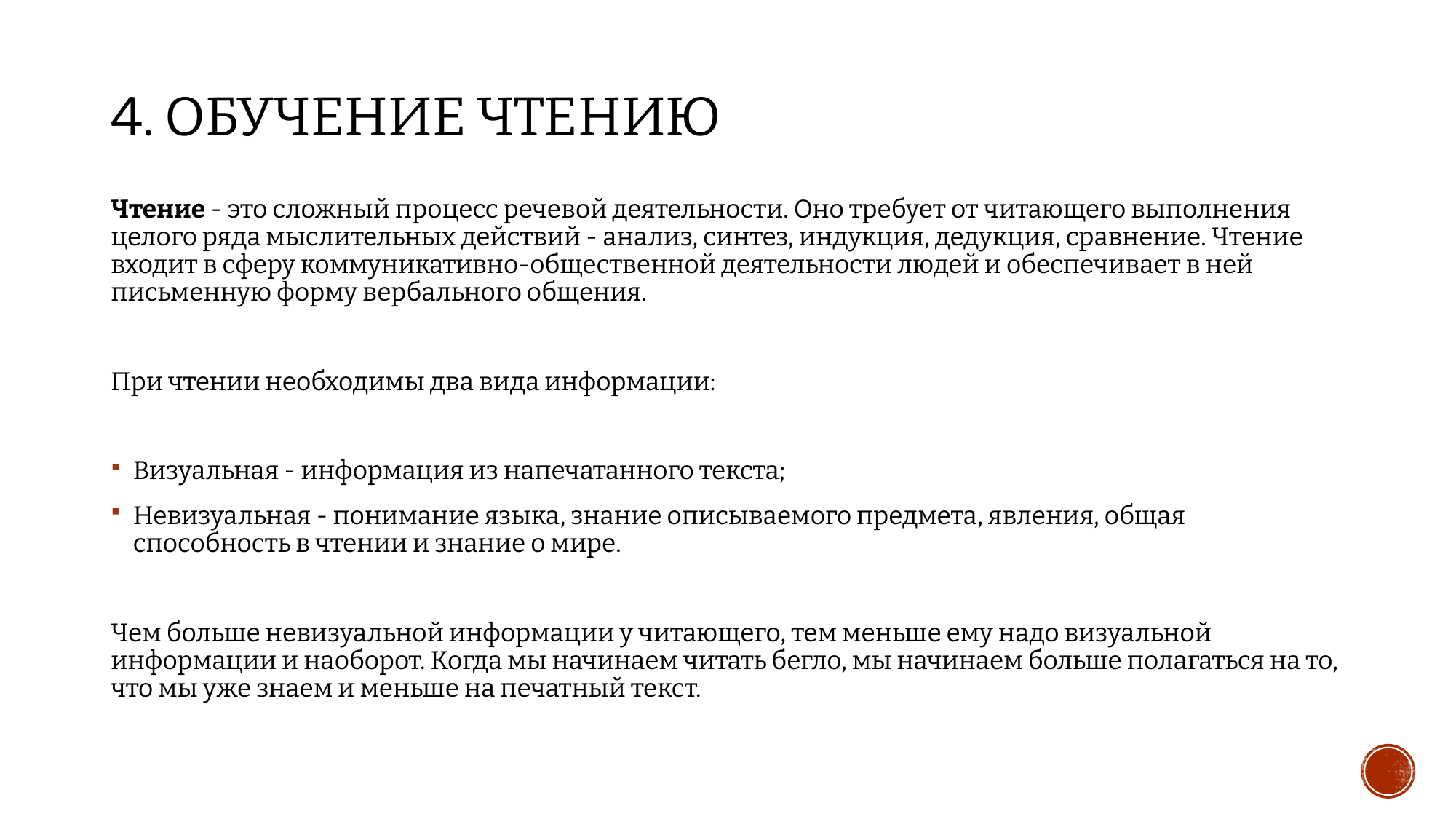

# 4. Обучение чтению
Чтение - это сложный процесс речевой деятельности. Оно требует от читающего выполнения целого ряда мыслительных действий - анализ, синтез, индукция, дедукция, сравнение. Чтение входит в сферу коммуникативно-общественной деятельности людей и обеспечивает в ней письменную форму вербального общения.

При чтении необходимы два вида информации:

Визуальная - информация из напечатанного текста;
Невизуальная - понимание языка, знание описываемого предмета, явления, общая способность в чтении и знание о мире.

Чем больше невизуальной информации у читающего, тем меньше ему надо визуальной информации и наоборот. Когда мы начинаем читать бегло, мы начинаем больше полагаться на то, что мы уже знаем и меньше на печатный текст.